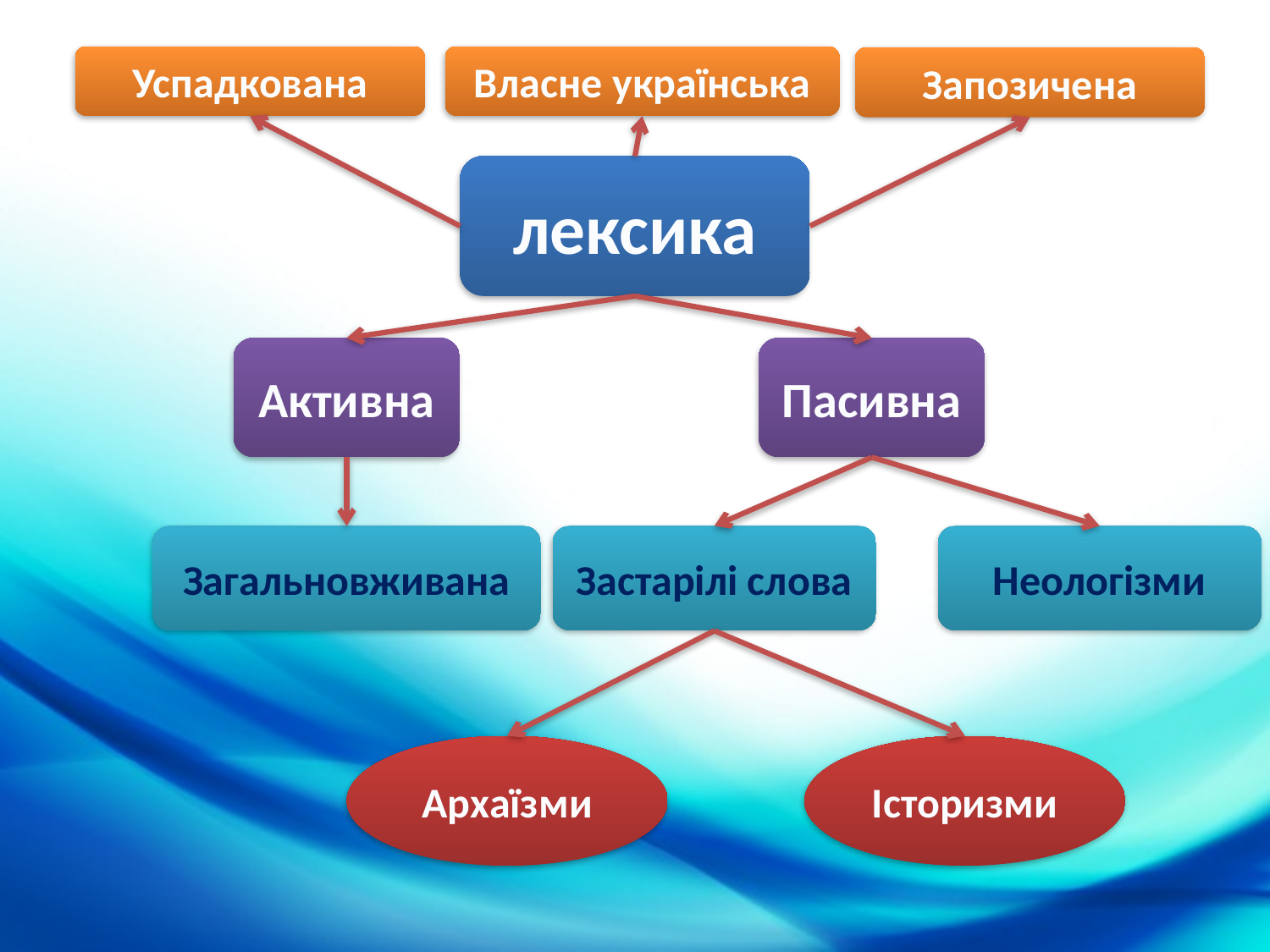

Успадкована
Власне українська
Запозичена
лексика
Пасивна
Активна
Загальновживана
Застарілі слова
Неологізми
Архаїзми
Історизми